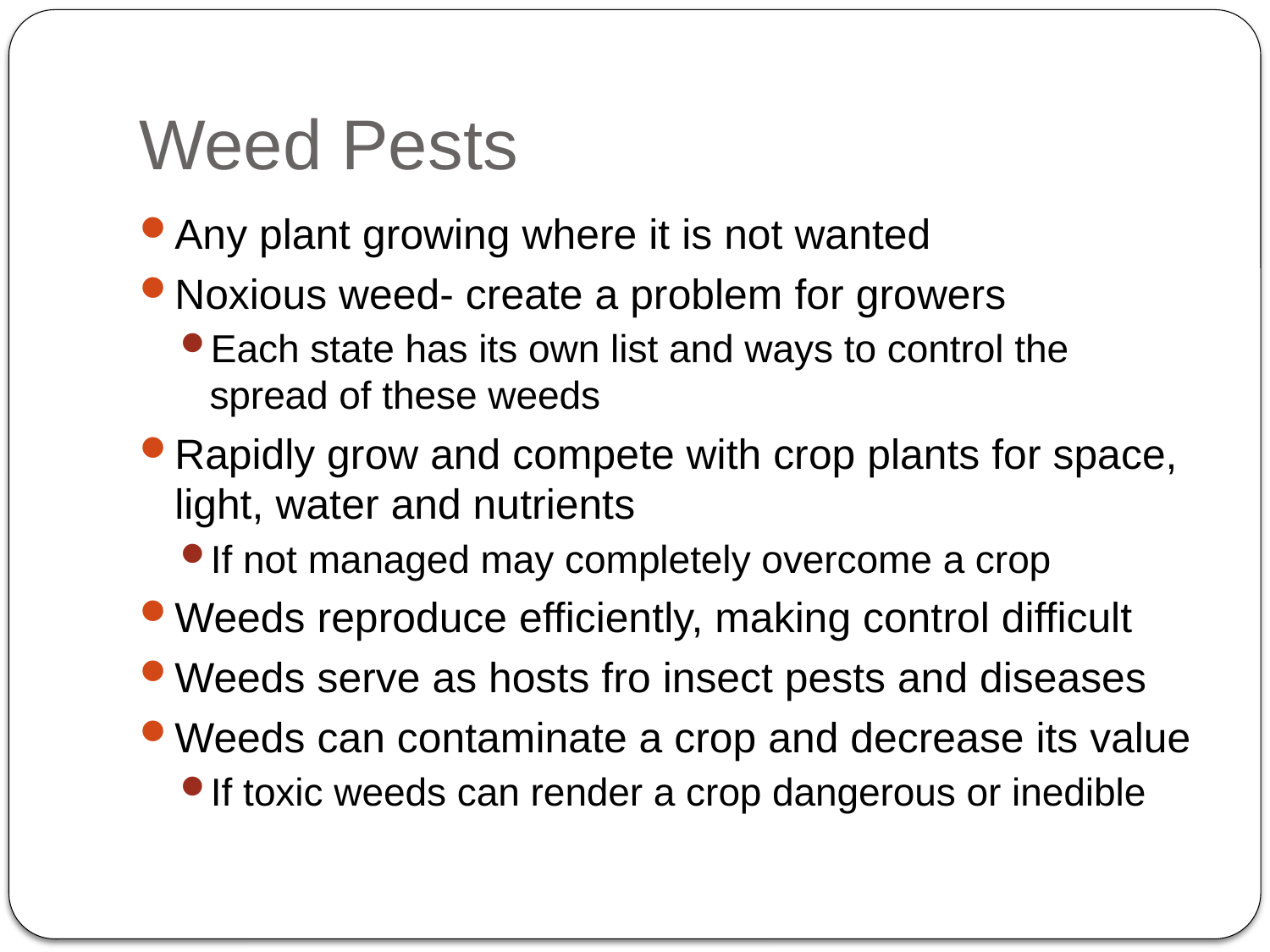

# Weed Pests
Any plant growing where it is not wanted
Noxious weed- create a problem for growers
Each state has its own list and ways to control the spread of these weeds
Rapidly grow and compete with crop plants for space, light, water and nutrients
If not managed may completely overcome a crop
Weeds reproduce efficiently, making control difficult
Weeds serve as hosts fro insect pests and diseases
Weeds can contaminate a crop and decrease its value
If toxic weeds can render a crop dangerous or inedible